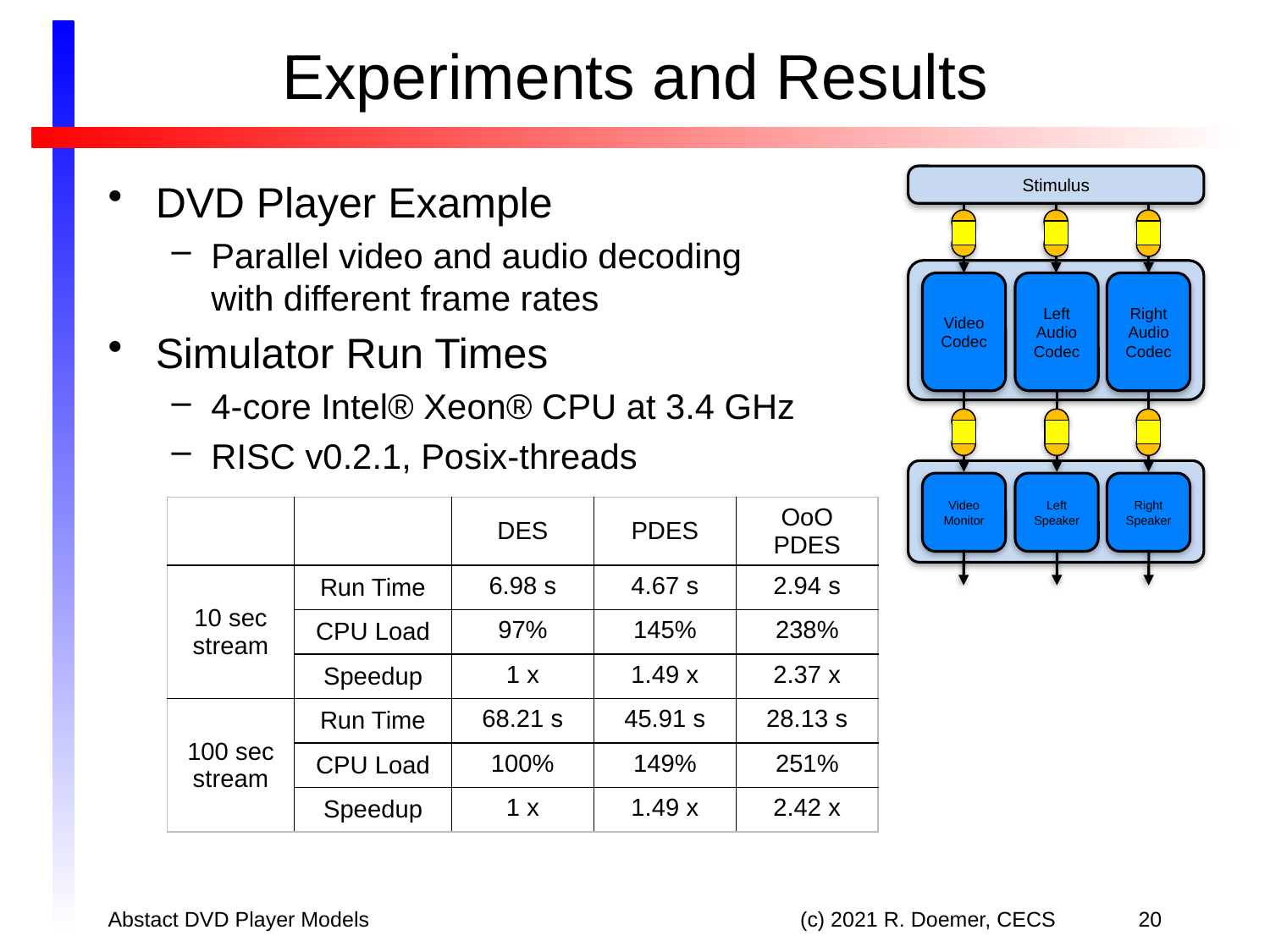

# Experiments and Results
Stimulus

DUT
Video
Codec
Left
Audio
Codec
Right
Audio
Codec

DUT
Video
Monitor
Left
Speaker
Right
Speaker
DVD Player Example
Parallel video and audio decoding
with different frame rates
Simulator Run Times
4-core Intel® Xeon® CPU at 3.4 GHz
RISC v0.2.1, Posix-threads
|  |  | DES | PDES | OoO PDES |
| --- | --- | --- | --- | --- |
| 10 sec stream | Run Time | 6.98 s | 4.67 s | 2.94 s |
|  | CPU Load | 97% | 145% | 238% |
|  | Speedup | 1 x | 1.49 x | 2.37 x |
| 100 sec stream | Run Time | 68.21 s | 45.91 s | 28.13 s |
|  | CPU Load | 100% | 149% | 251% |
|  | Speedup | 1 x | 1.49 x | 2.42 x |
Abstact DVD Player Models
(c) 2021 R. Doemer, CECS
20